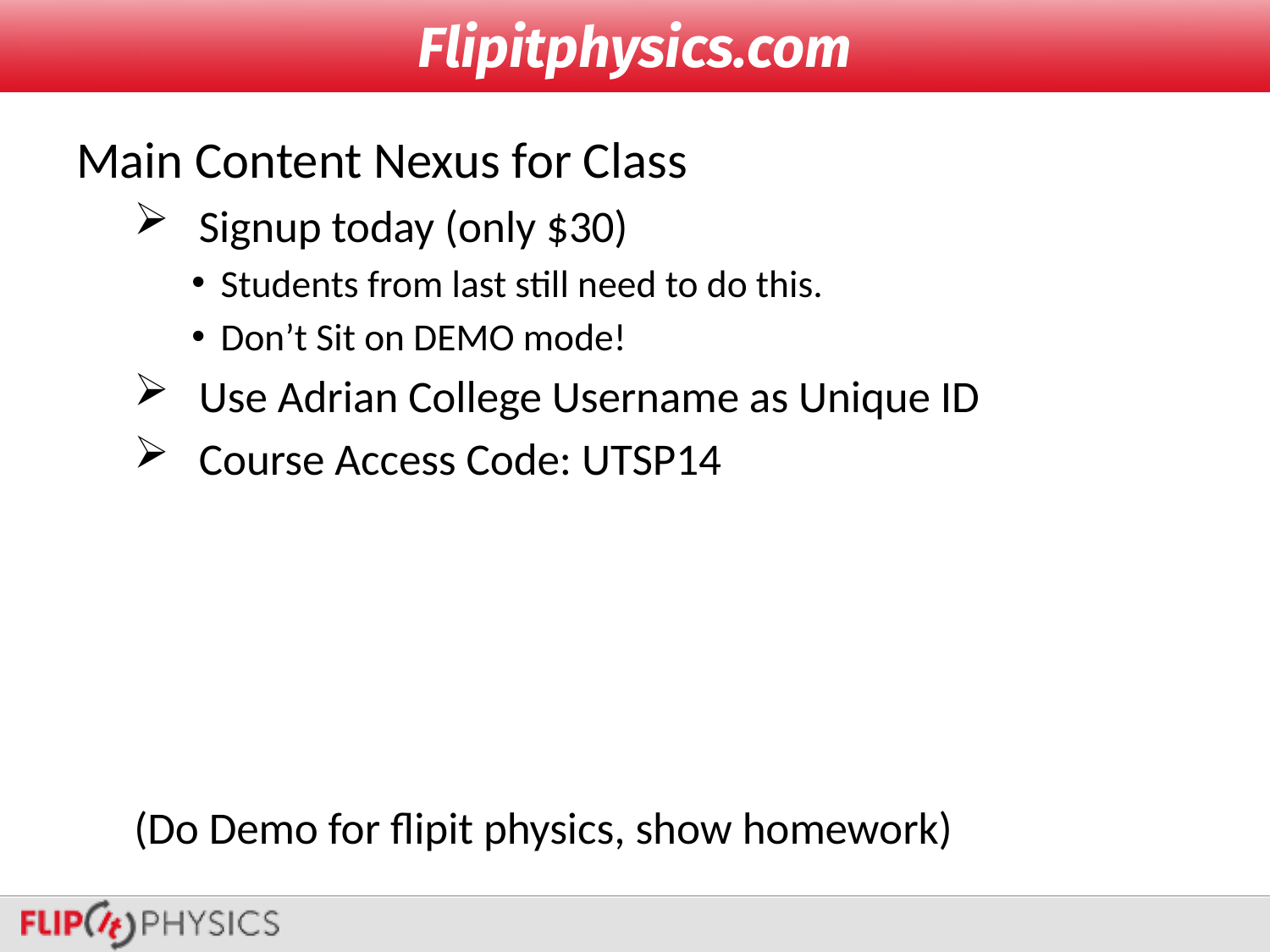

# Flipitphysics.com
Main Content Nexus for Class
Signup today (only $30)
Students from last still need to do this.
Don’t Sit on DEMO mode!
Use Adrian College Username as Unique ID
Course Access Code: UTSP14

(Do Demo for flipit physics, show homework)